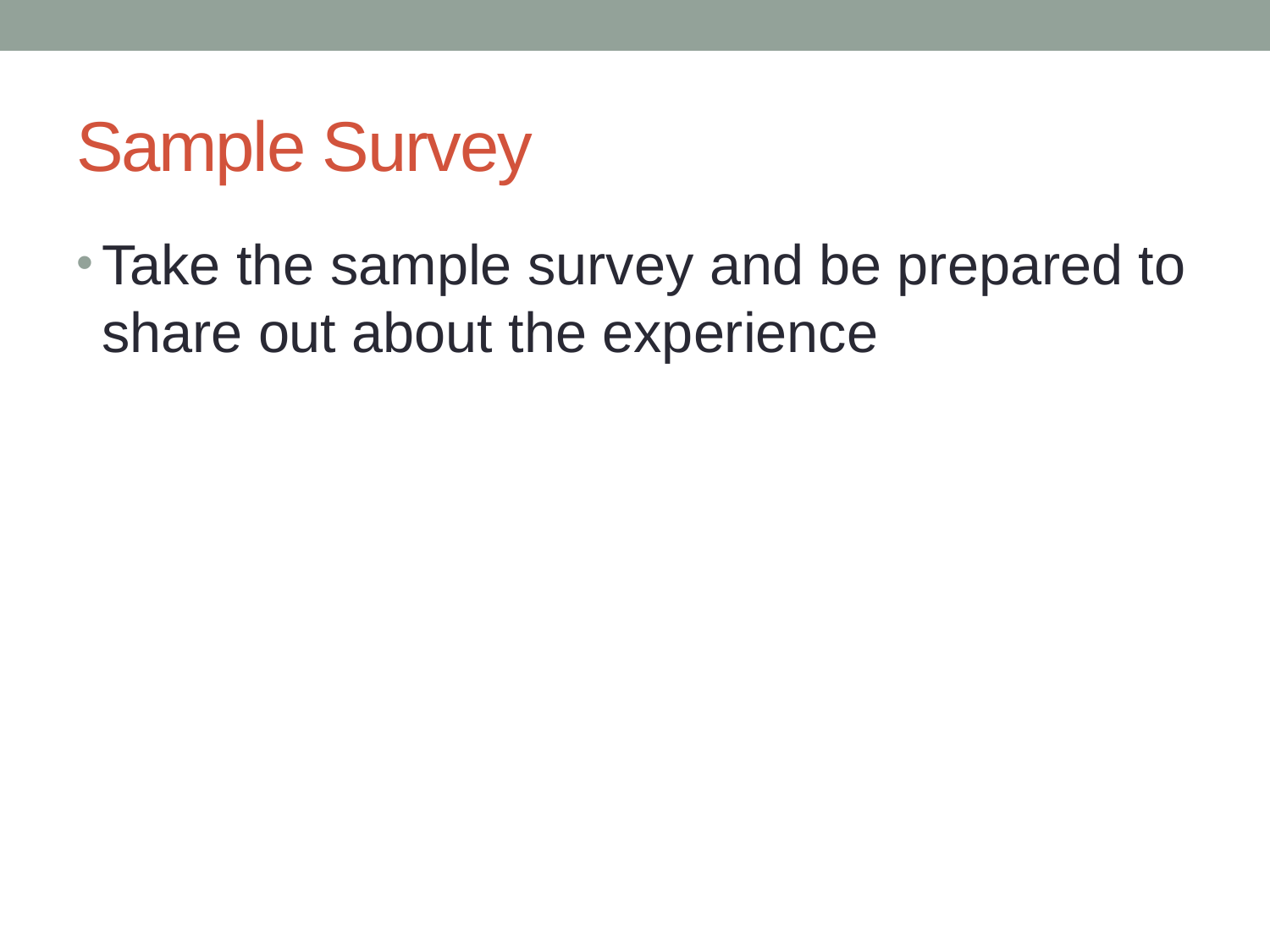

# Sample Survey
Take the sample survey and be prepared to share out about the experience